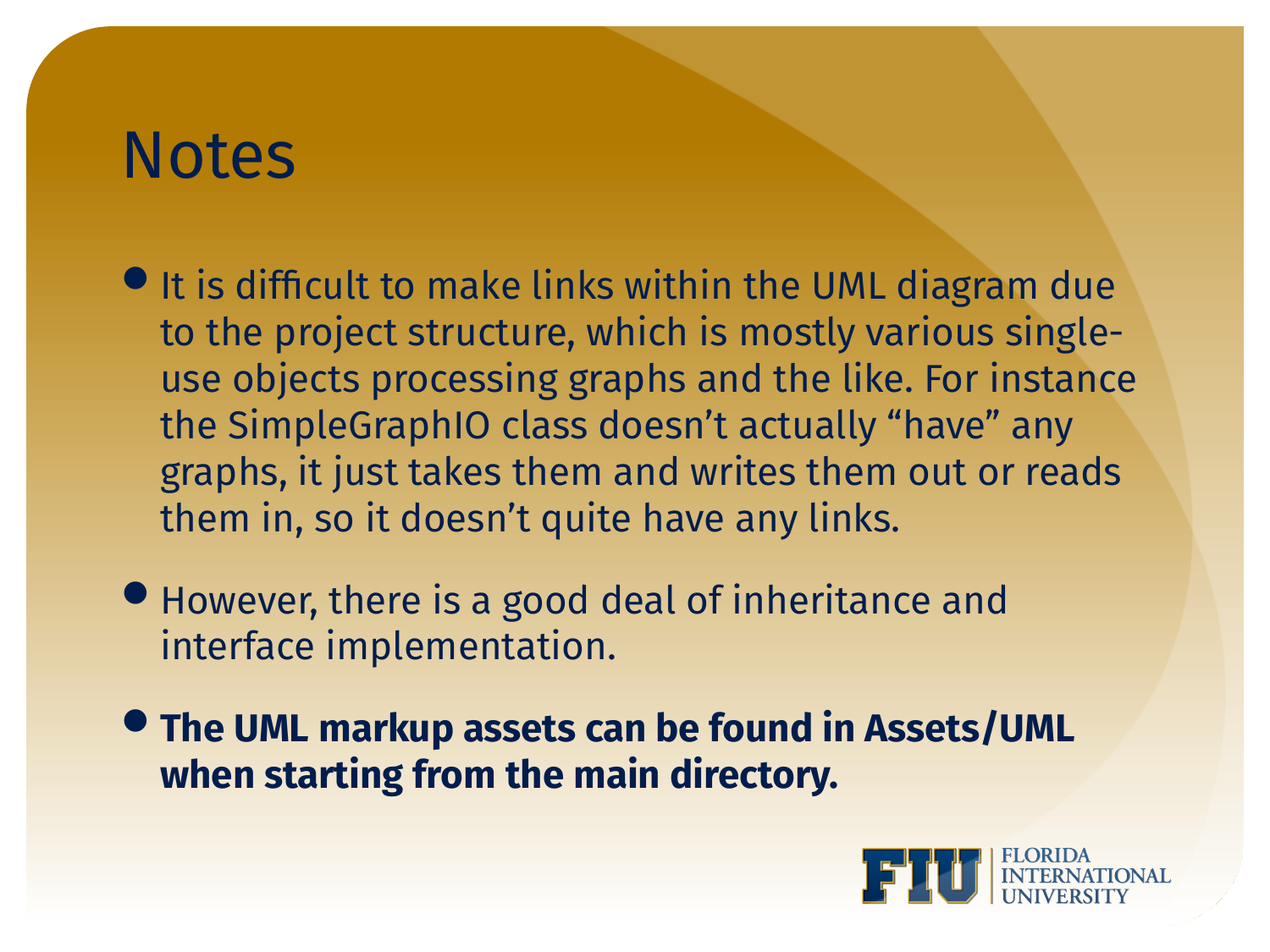

# Notes
It is difficult to make links within the UML diagram due to the project structure, which is mostly various single-use objects processing graphs and the like. For instance the SimpleGraphIO class doesn’t actually “have” any graphs, it just takes them and writes them out or reads them in, so it doesn’t quite have any links.
However, there is a good deal of inheritance and interface implementation.
The UML markup assets can be found in Assets/UML when starting from the main directory.